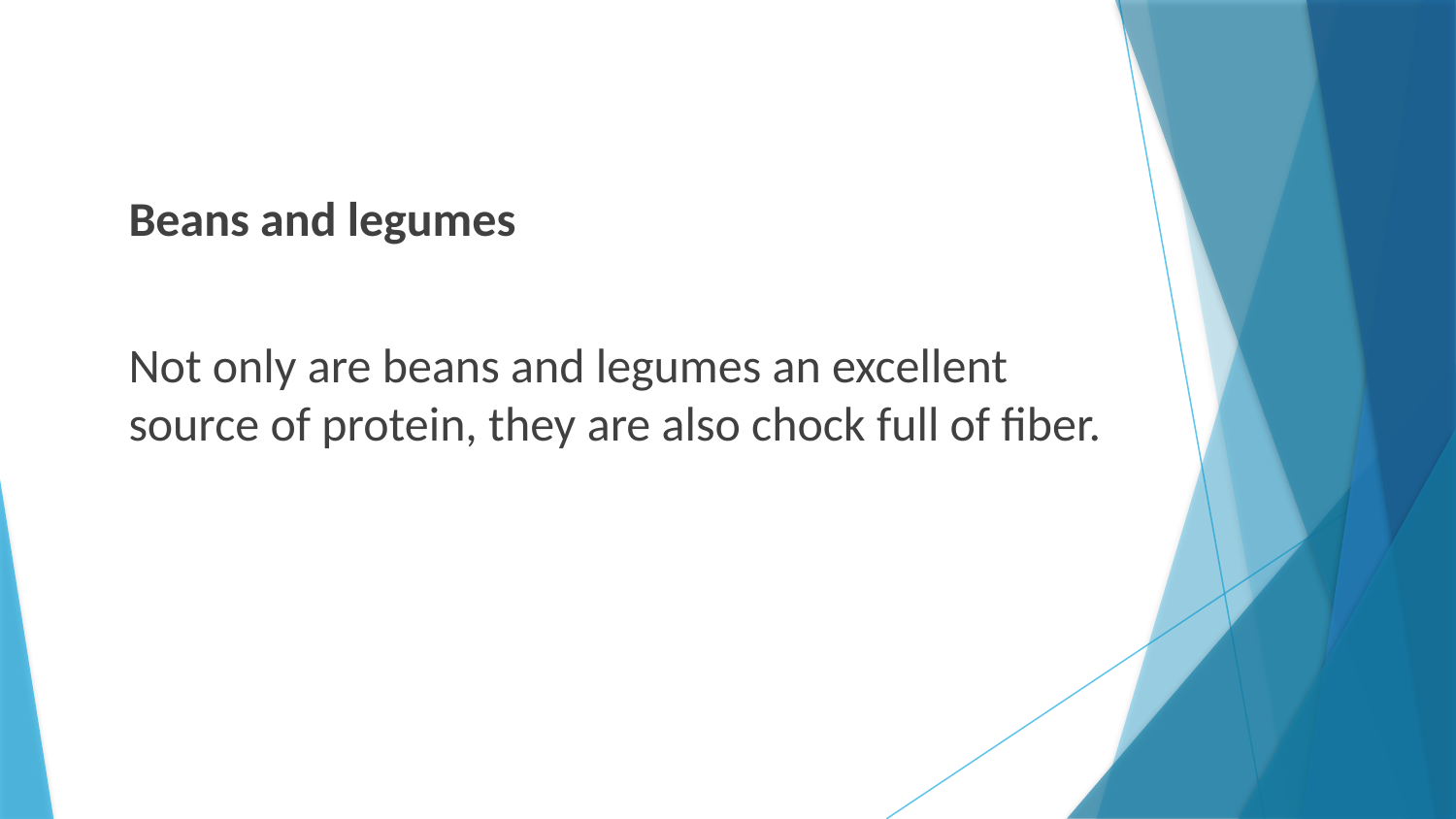

Beans and legumes

Not only are beans and legumes an excellent source of protein, they are also chock full of fiber.